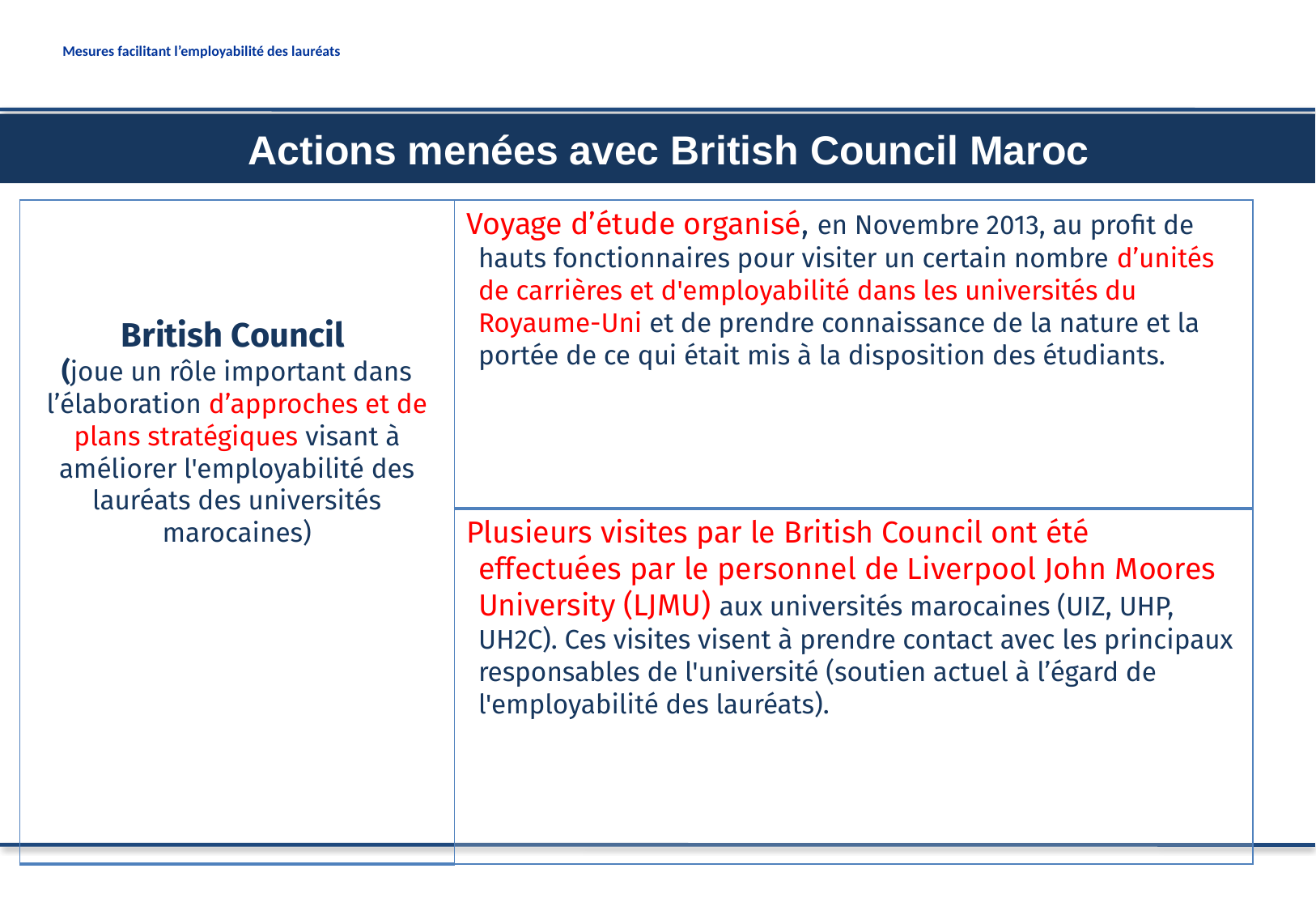

# Mesures facilitant l’employabilité des lauréats
  Actions menées avec British Council Maroc
| British Council (joue un rôle important dans l’élaboration d’approches et de plans stratégiques visant à améliorer l'employabilité des lauréats des universités marocaines) | Voyage d’étude organisé, en Novembre 2013, au profit de hauts fonctionnaires pour visiter un certain nombre d’unités de carrières et d'employabilité dans les universités du Royaume-Uni et de prendre connaissance de la nature et la portée de ce qui était mis à la disposition des étudiants. |
| --- | --- |
|  | Plusieurs visites par le British Council ont été effectuées par le personnel de Liverpool John Moores University (LJMU) aux universités marocaines (UIZ, UHP, UH2C). Ces visites visent à prendre contact avec les principaux responsables de l'université (soutien actuel à l’égard de l'employabilité des lauréats). |